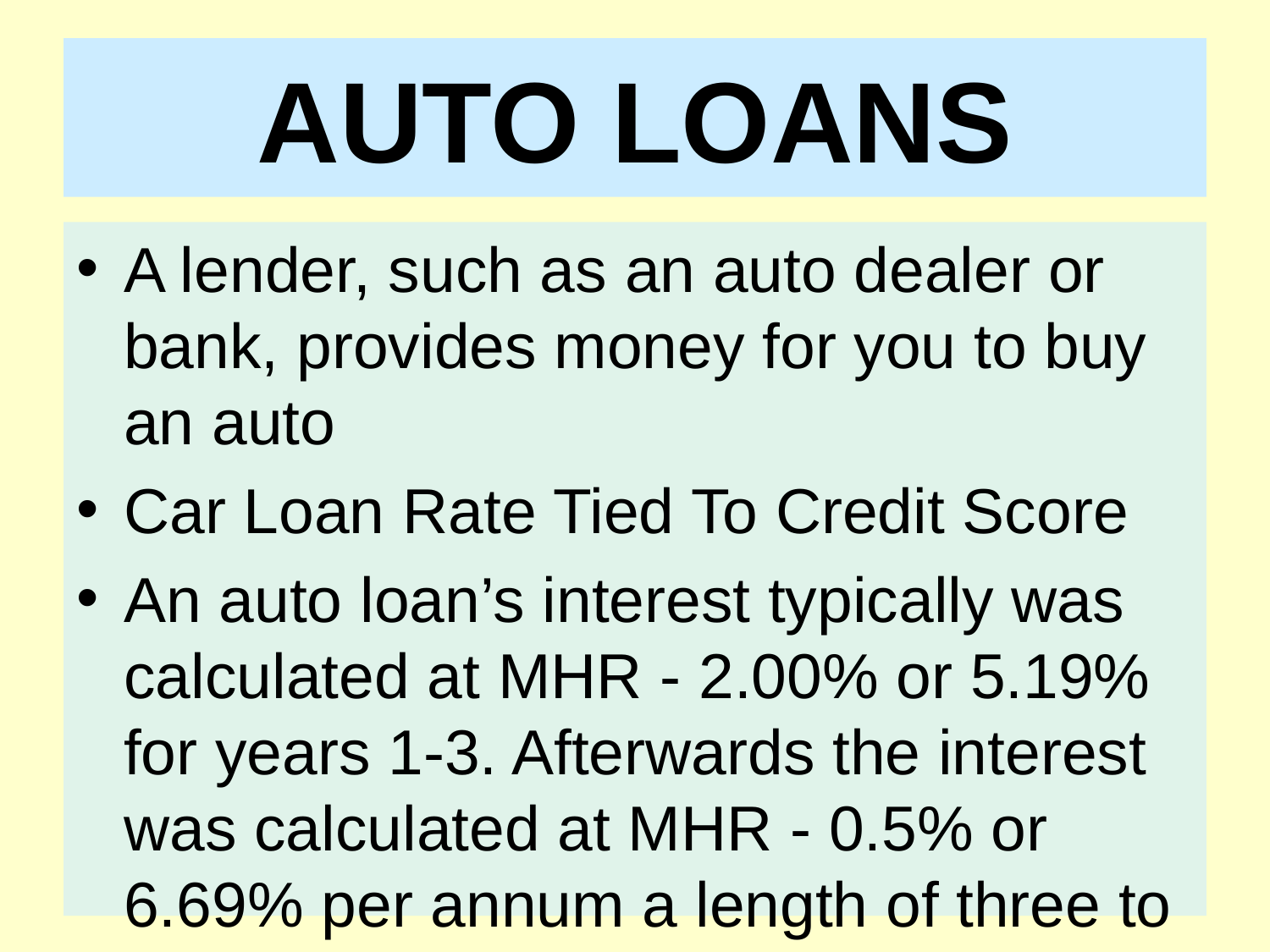

# AUTO LOANS
A lender, such as an auto dealer or bank, provides money for you to buy an auto
Car Loan Rate Tied To Credit Score
An auto loan’s interest typically was calculated at MHR - 2.00% or 5.19% for years 1-3. Afterwards the interest was calculated at MHR - 0.5% or 6.69% per annum a length of three to seven years, or 36 to 84 months